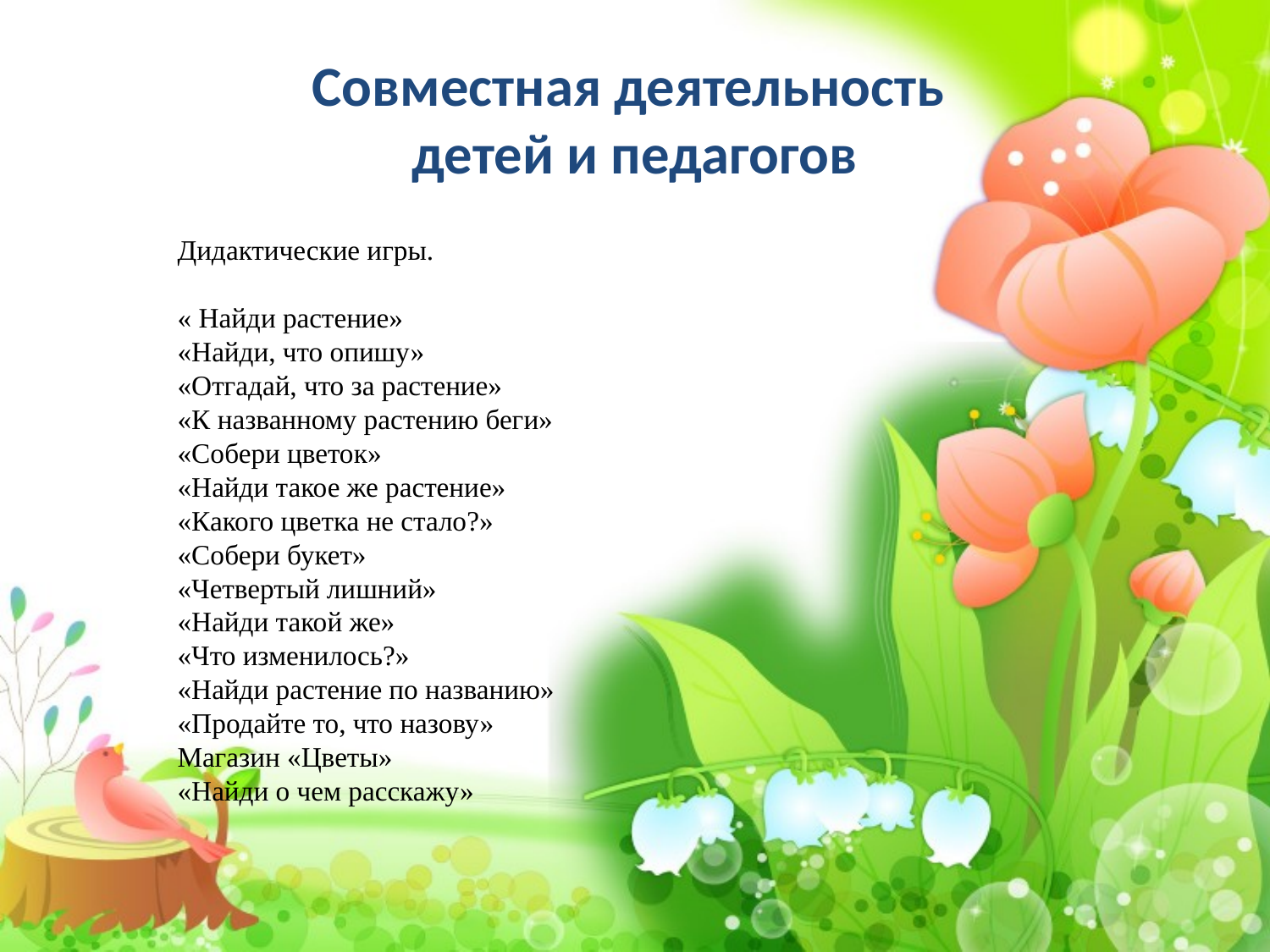

# Совместная деятельность детей и педагогов
Дидактические игры.

« Найди растение»
«Найди, что опишу»
«Отгадай, что за растение»
«К названному растению беги»
«Собери цветок»
«Найди такое же растение»
«Какого цветка не стало?»
«Собери букет»
«Четвертый лишний»
«Найди такой же»
«Что изменилось?»
«Найди растение по названию»
«Продайте то, что назову»
Магазин «Цветы»
«Найди о чем расскажу»